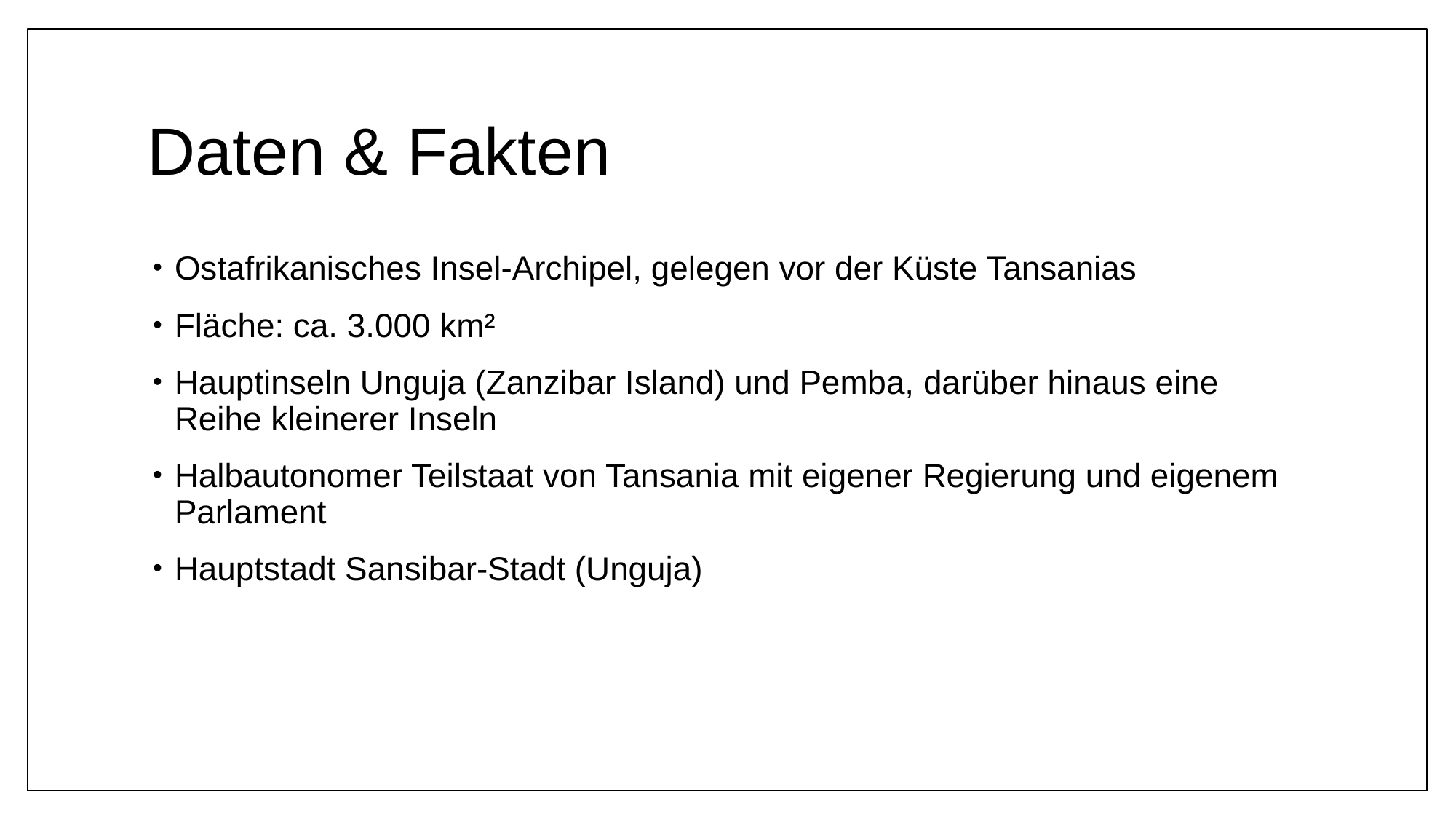

# Daten & Fakten
Ostafrikanisches Insel-Archipel, gelegen vor der Küste Tansanias
Fläche: ca. 3.000 km²
Hauptinseln Unguja (Zanzibar Island) und Pemba, darüber hinaus eine Reihe kleinerer Inseln
Halbautonomer Teilstaat von Tansania mit eigener Regierung und eigenem Parlament
Hauptstadt Sansibar-Stadt (Unguja)